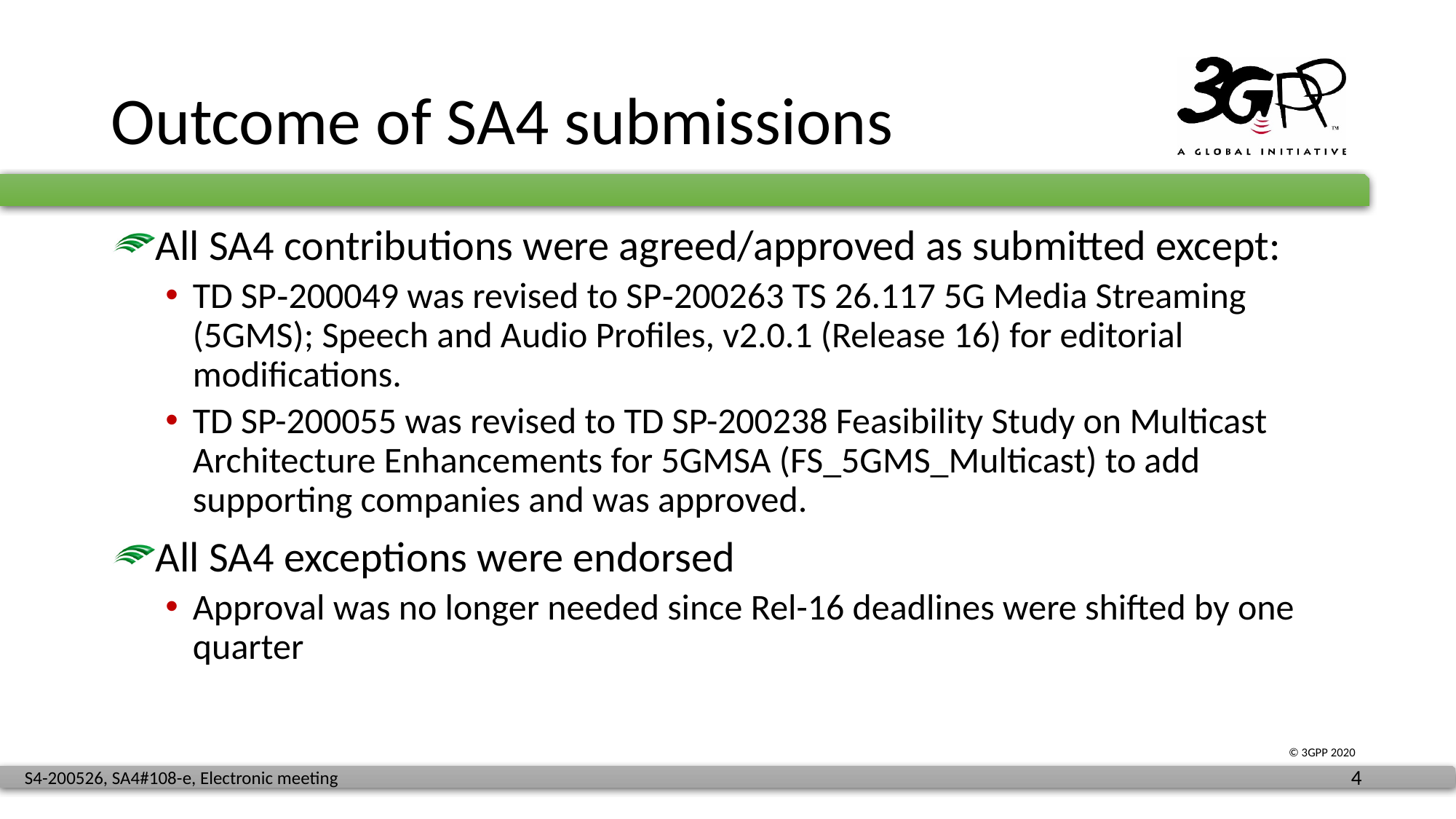

# Outcome of SA4 submissions
All SA4 contributions were agreed/approved as submitted except:
TD SP‑200049 was revised to SP‑200263 TS 26.117 5G Media Streaming (5GMS); Speech and Audio Profiles, v2.0.1 (Release 16) for editorial modifications.
TD SP-200055 was revised to TD SP-200238 Feasibility Study on Multicast Architecture Enhancements for 5GMSA (FS_5GMS_Multicast) to add supporting companies and was approved.
All SA4 exceptions were endorsed
Approval was no longer needed since Rel-16 deadlines were shifted by one quarter